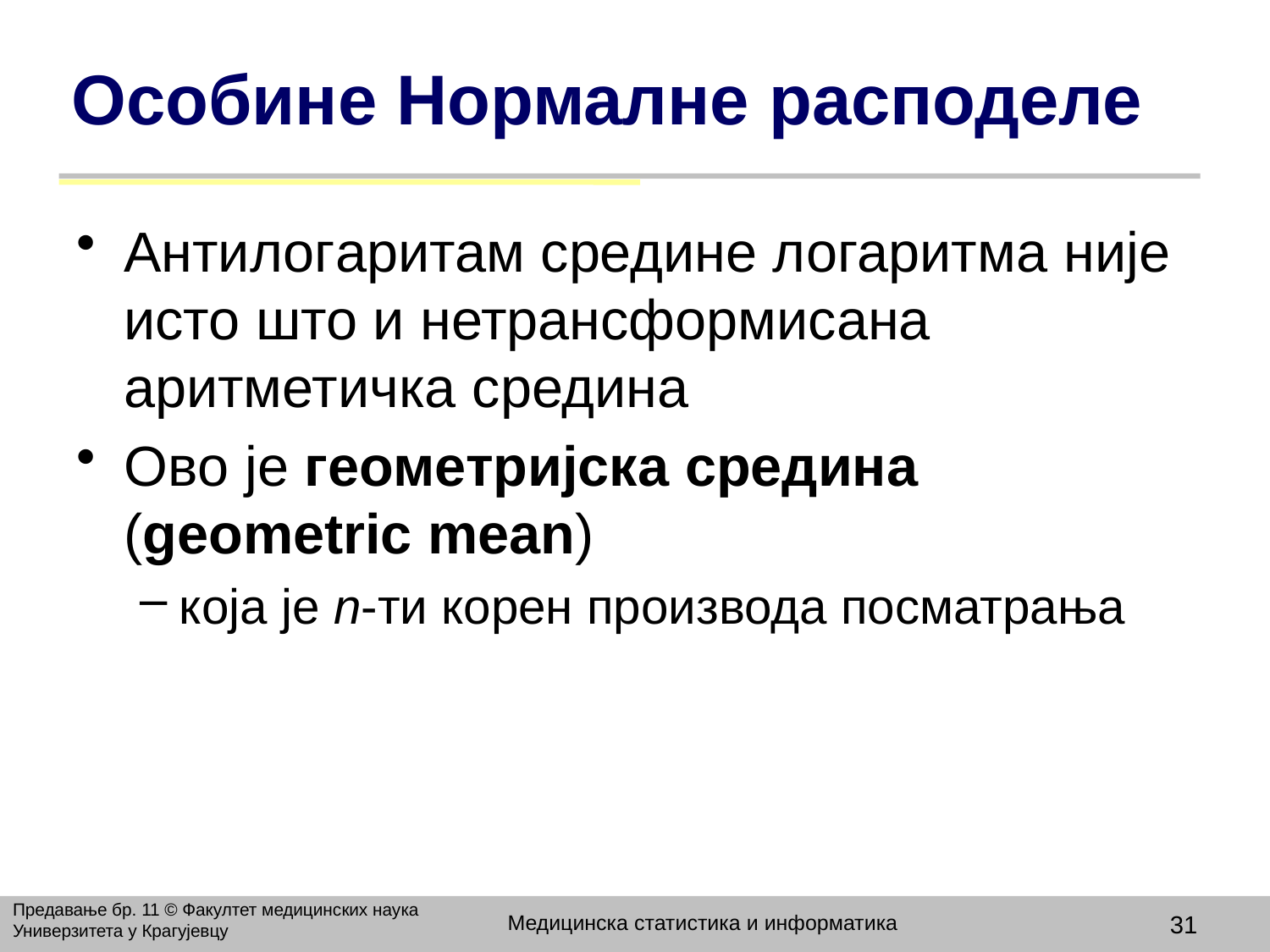

# Особине Нормалне расподеле
Aнтилогаритам средине логаритма није исто што и нетрансформисана аритметичка средина
Ово је геометријска средина (geometric mean)
која је n-ти корен производа посматрања

Предавање бр. 11 © Факултет медицинских наука Универзитета у Крагујевцу
Медицинска статистика и информатика
31